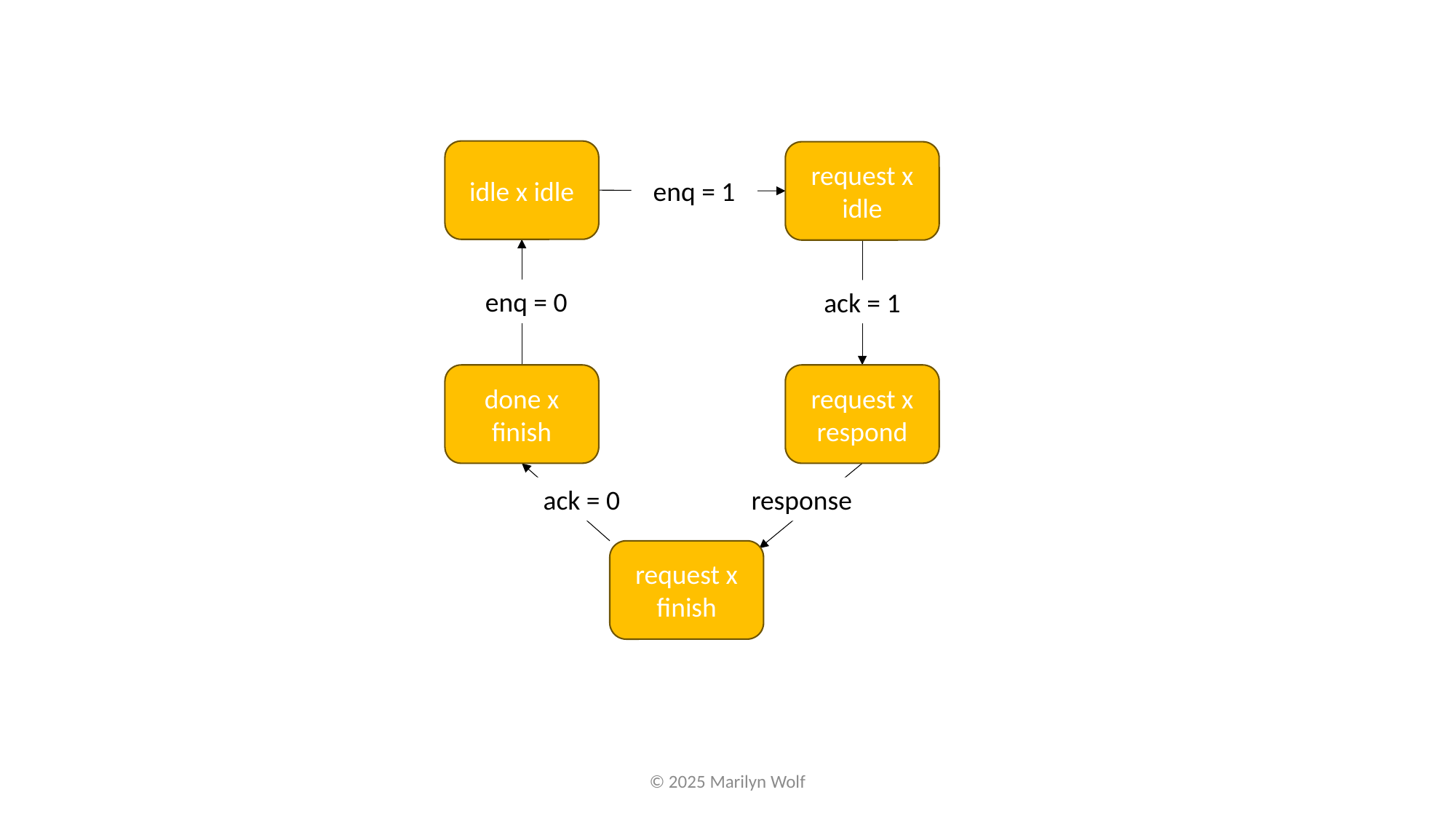

idle x idle
request x idle
enq = 1
enq = 0
ack = 1
done x finish
request x respond
ack = 0
response
request x finish
© 2025 Marilyn Wolf